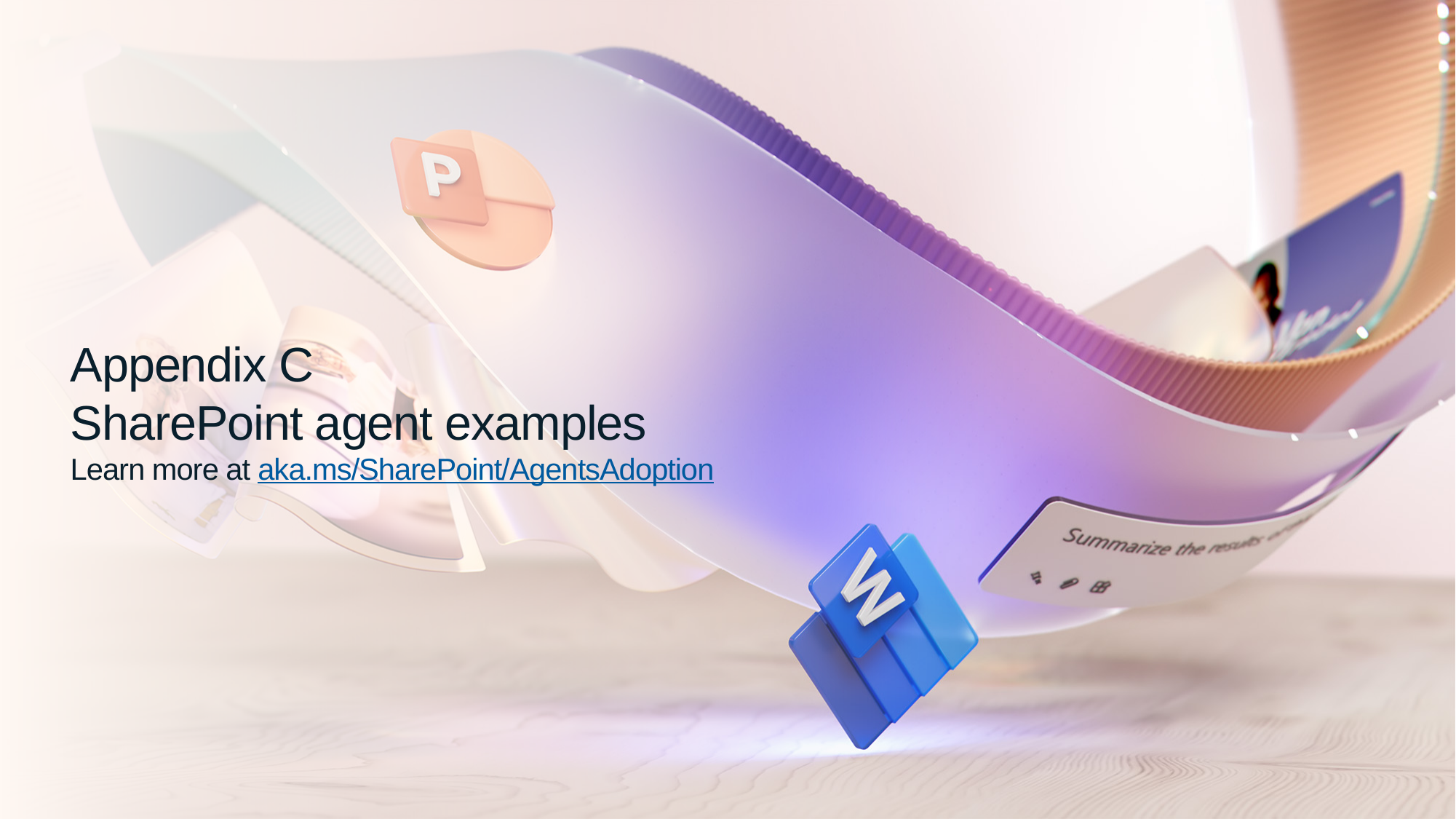

# Appendix C SharePoint agent examples Learn more at aka.ms/SharePoint/AgentsAdoption